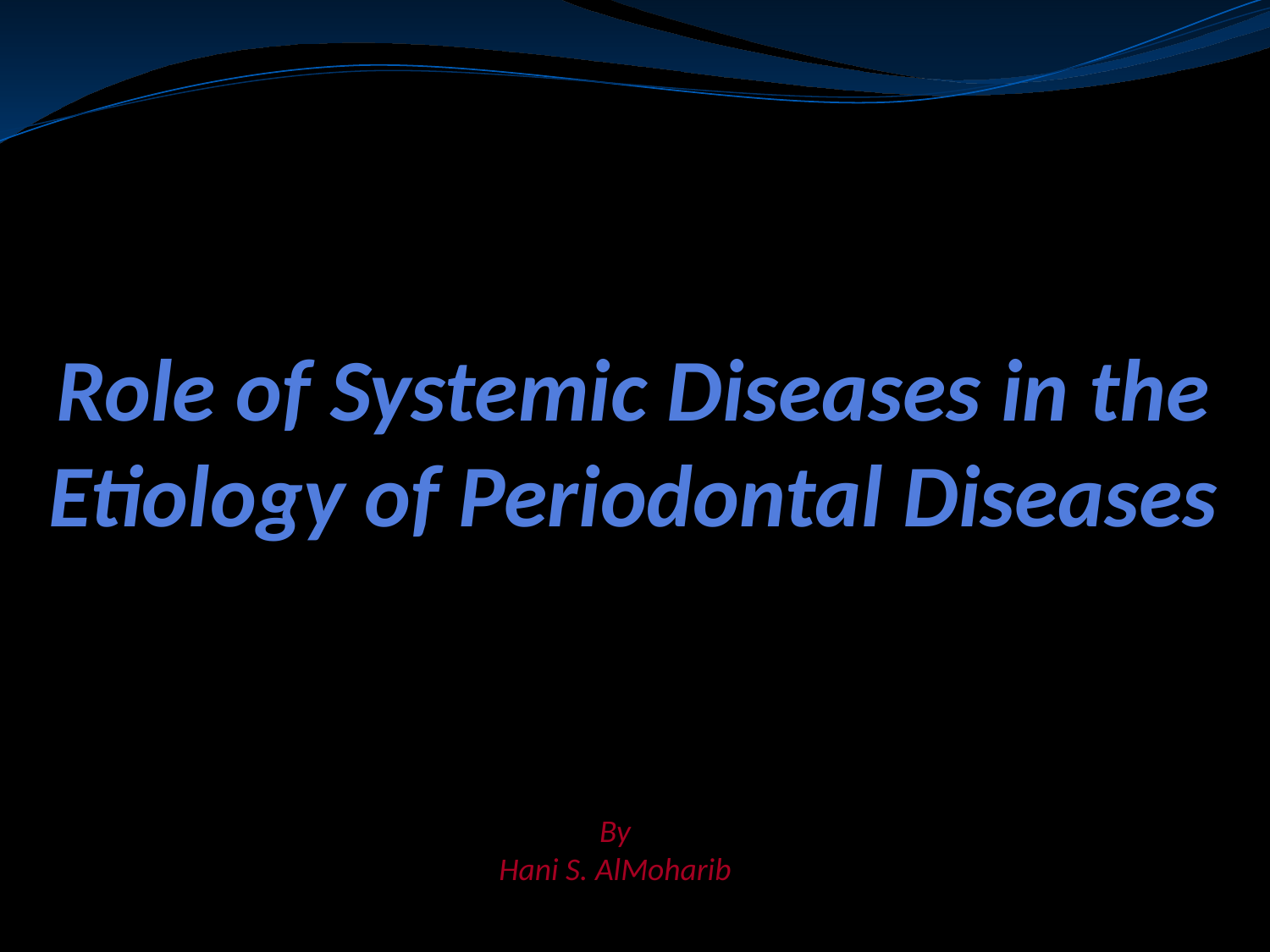

# Role of Systemic Diseases in the Etiology of Periodontal Diseases
By
Hani S. AlMoharib